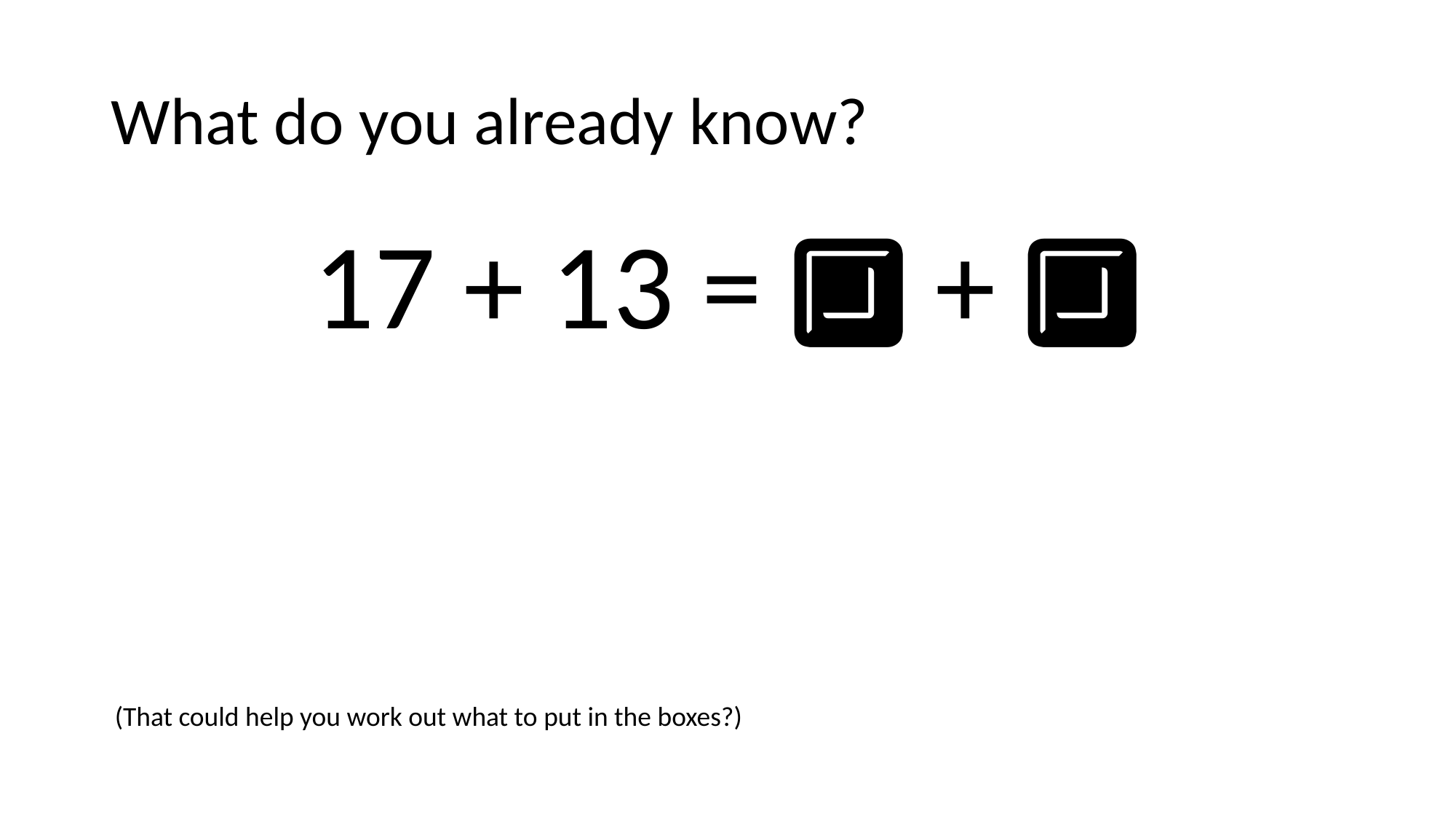

# What do you already know?
17 + 13 = 🔲 + 🔲
(That could help you work out what to put in the boxes?)